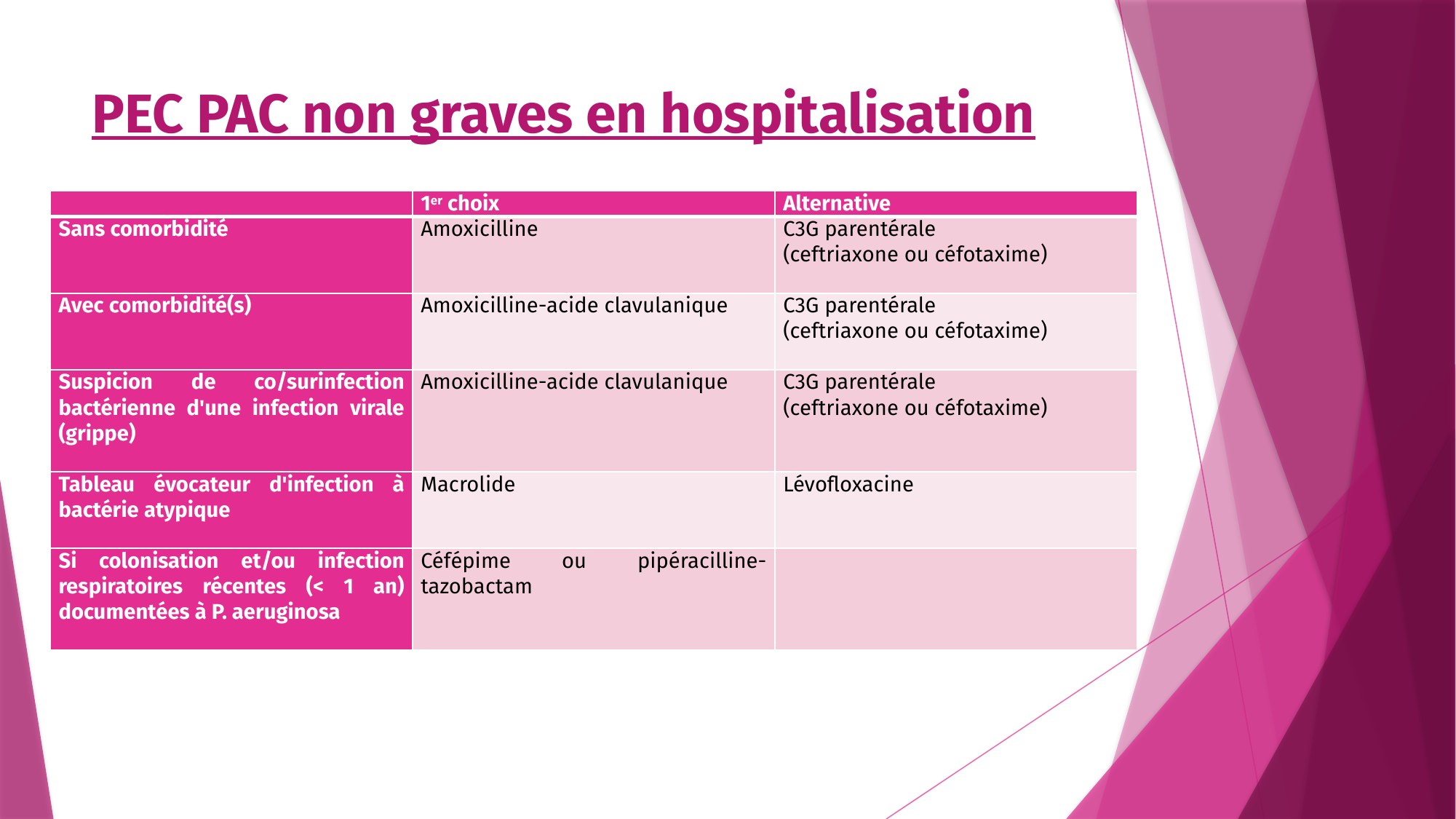

# PEC PAC non graves en hospitalisation
|  | 1er choix | Alternative |
| --- | --- | --- |
| Sans comorbidité | Amoxicilline | C3G parentérale (ceftriaxone ou céfotaxime) |
| Avec comorbidité(s) | Amoxicilline-acide clavulanique | C3G parentérale (ceftriaxone ou céfotaxime) |
| Suspicion de co/surinfection bactérienne d'une infection virale (grippe) | Amoxicilline-acide clavulanique | C3G parentérale (ceftriaxone ou céfotaxime) |
| Tableau évocateur d'infection à bactérie atypique | Macrolide | Lévofloxacine |
| Si colonisation et/ou infection respiratoires récentes (< 1 an) documentées à P. aeruginosa | Céfépime ou pipéracilline-tazobactam |  |